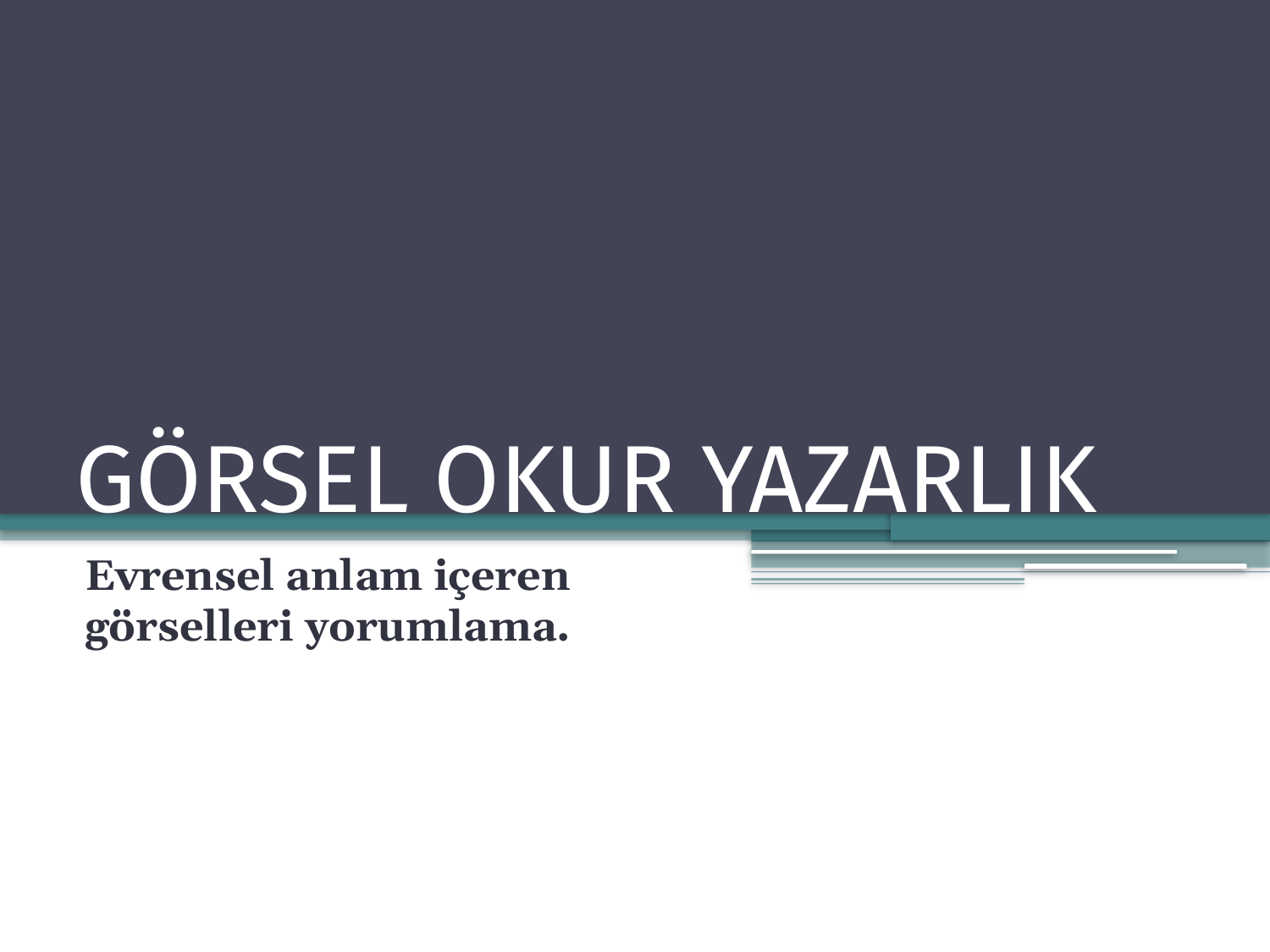

# GÖRSEL OKUR YAZARLIK
Evrensel anlam içeren görselleri yorumlama.